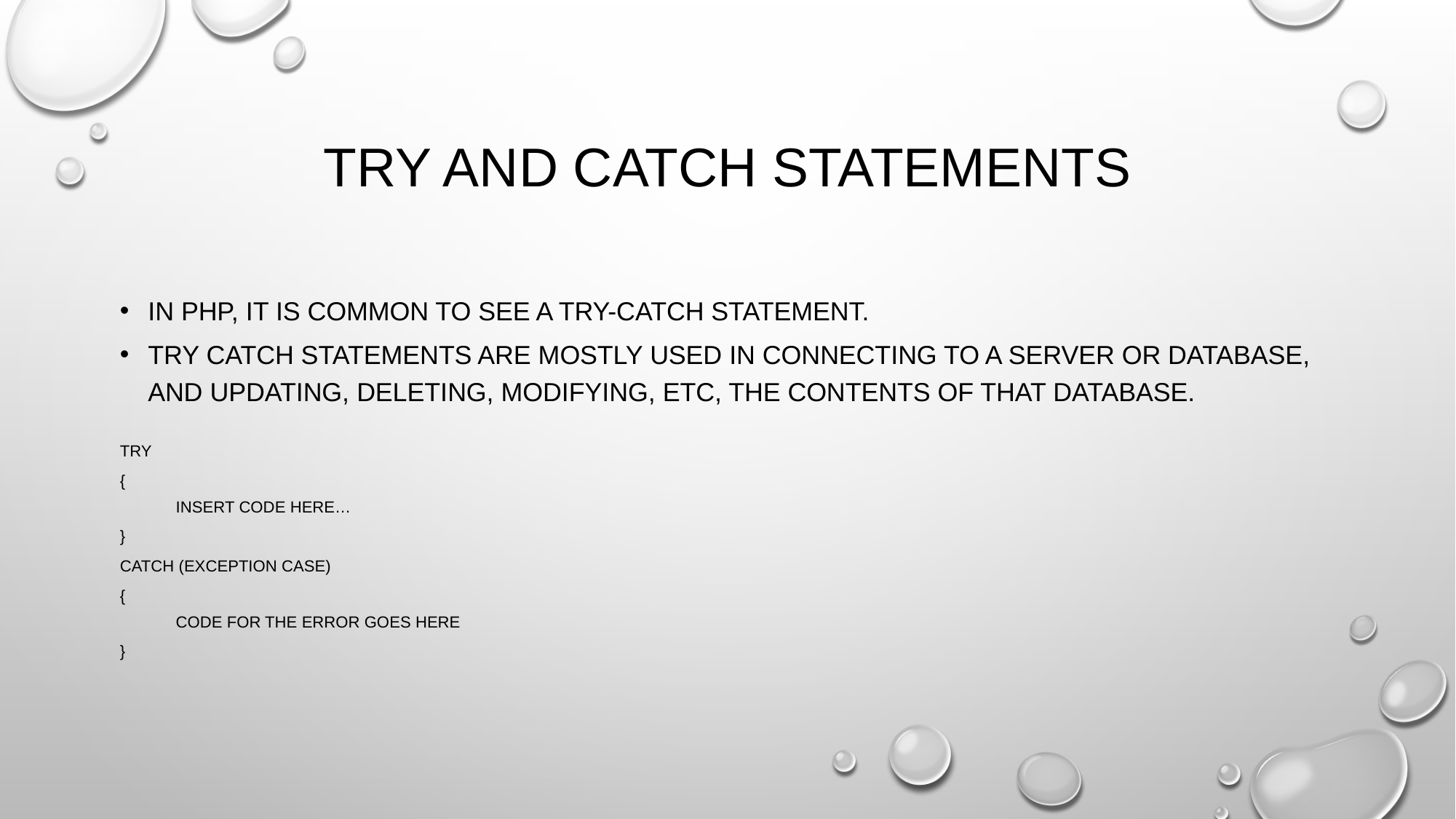

# TRY AND CATCH STATEMENTS
IN PHP, it is common to see a try-catch statement.
Try catch statements are mostly used in connecting to a server or database, and updating, deleting, modifying, etc, the contents of that database.

Try
{
Insert code here…
}
Catch (exception case)
{
Code for the error goes here
}